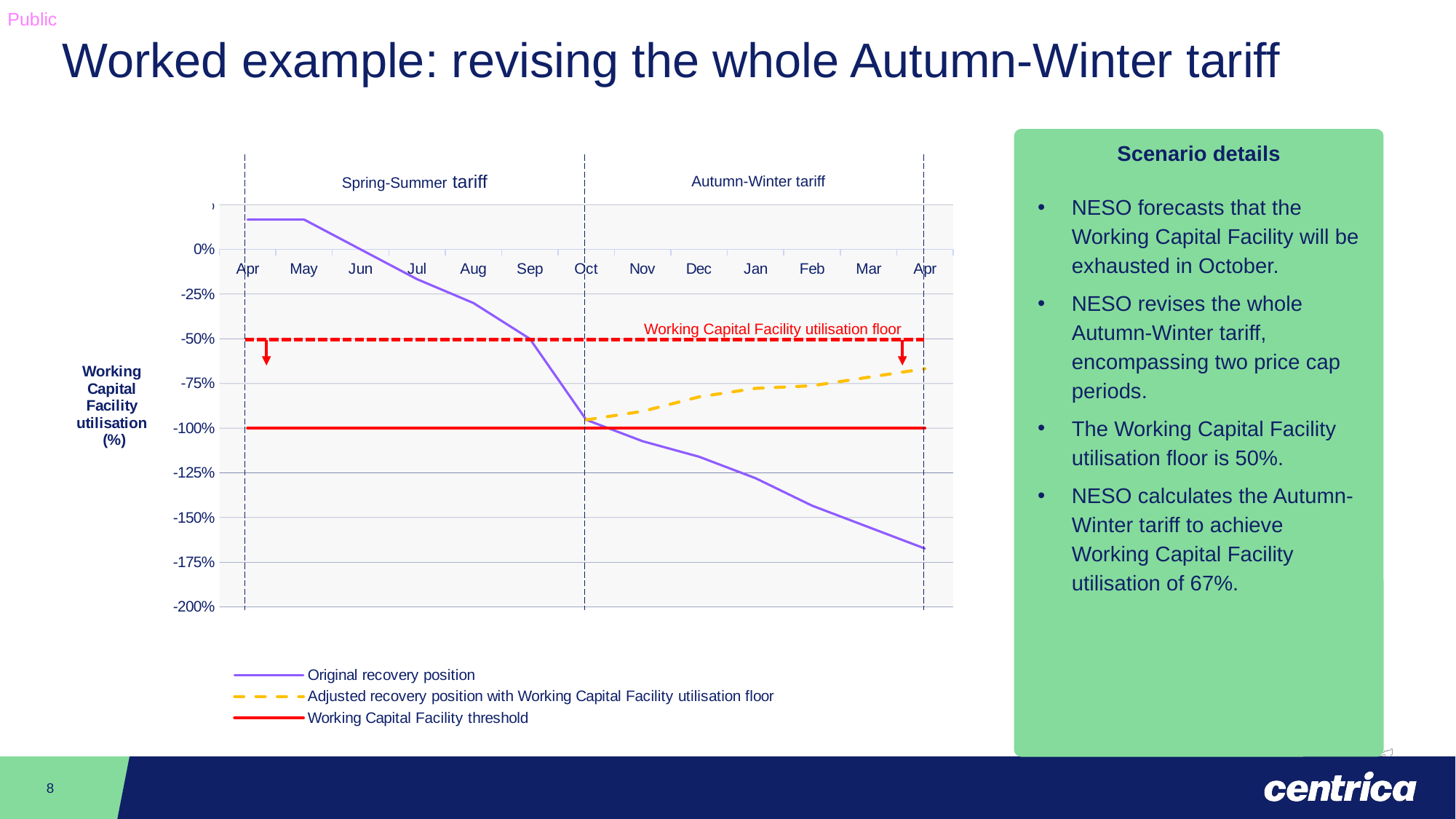

Worked example: revising the whole Autumn-Winter tariff
Scenario details

NESO forecasts that the Working Capital Facility will be exhausted in October.
NESO revises the whole Autumn-Winter tariff, encompassing two price cap periods.
The Working Capital Facility utilisation floor is 50%.
NESO calculates the Autumn-Winter tariff to achieve Working Capital Facility utilisation of 67%.

### Chart

| Category | Original recovery position | Adjusted recovery position with Working Capital Facility utilisation floor | Working Capital Facility threshold |
|---|---|---|---|
| 46113 | 0.16666666666666666 | None | -1.0 |
| 46143 | 0.16666666666666666 | None | -1.0 |
| 46174 | 0.0 | None | -1.0 |
| 46204 | -0.16666666666666666 | None | -1.0 |
| 46235 | -0.3 | None | -1.0 |
| 46266 | -0.5 | None | -1.0 |
| 46296 | -0.9533333333333334 | -0.9533333333333334 | -1.0 |
| 46327 | -1.0733333333333333 | -0.9057142857142857 | -1.0 |
| 46357 | -1.16 | -0.8247619047619048 | -1.0 |
| 46388 | -1.28 | -0.7771428571428572 | -1.0 |
| 46419 | -1.4333333333333333 | -0.762857142857143 | -1.0 |
| 46447 | -1.5533333333333332 | -0.7152380952380953 | -1.0 |
| 46478 | -1.6733333333333333 | -0.6676190476190478 | -1.0 |
|  | None | None | None |
Spring-Summer tariff
Autumn-Winter tariff
Working Capital Facility utilisation floor